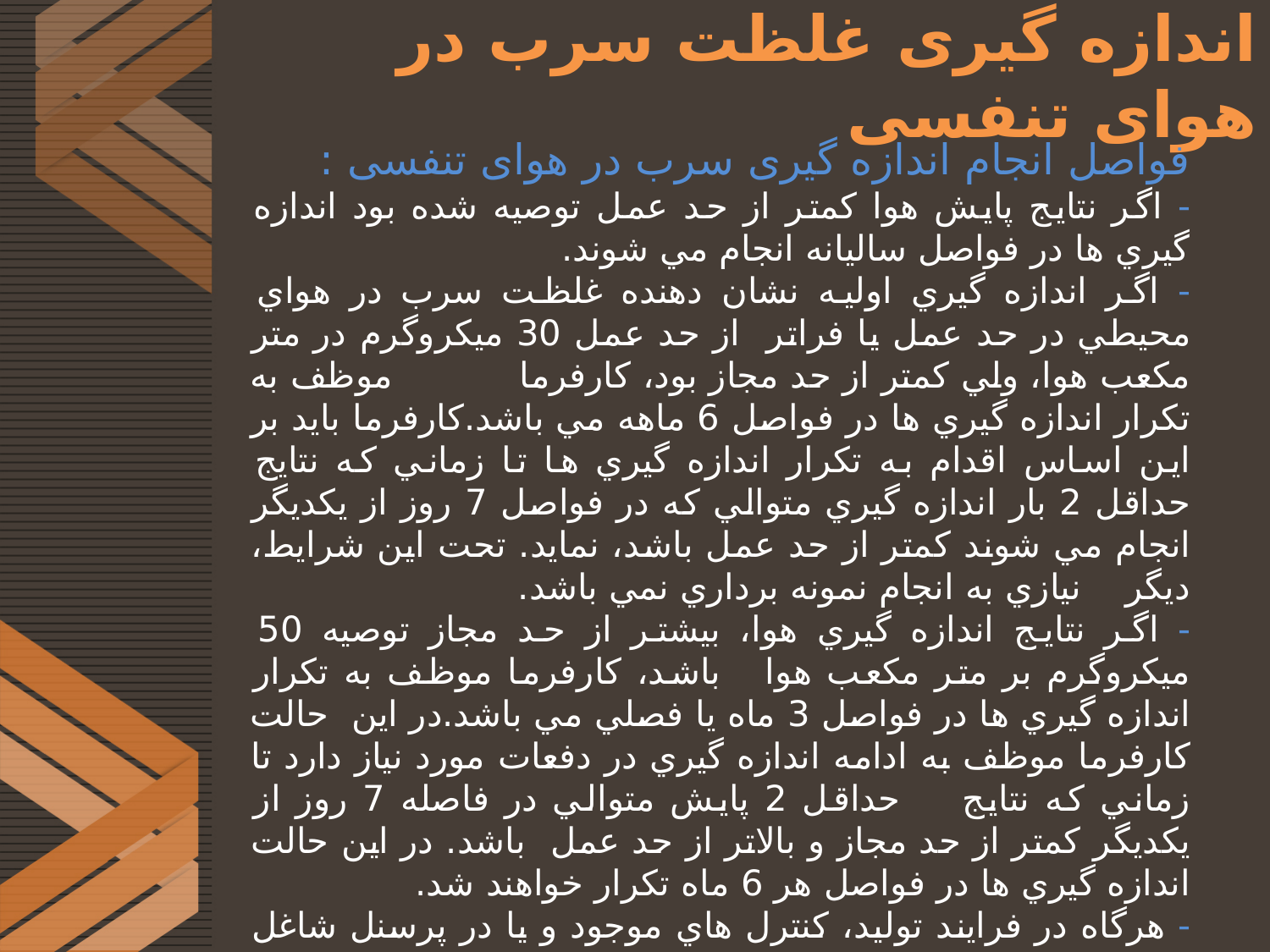

# اندازه گیری غلظت سرب در هوای تنفسی
فواصل انجام اندازه گیری سرب در هوای تنفسی :
- اگر نتايج پايش هوا كمتر از حد عمل توصيه شده بود اندازه گيري ها در فواصل ساليانه انجام مي شوند.
- اگر اندازه گيري اوليه نشان دهنده غلظت سرب در هواي محيطي در حد عمل يا فراتر  از حد عمل 30 ميکروگرم در متر مکعب هوا، ولي كمتر از حد مجاز بود، كارفرما           موظف به تکرار اندازه گيري ها در فواصل 6 ماهه مي باشد.كارفرما بايد بر اين اساس اقدام به تکرار اندازه گيري ها تا زماني كه نتايج حداقل 2 بار اندازه گيري متوالي كه در فواصل 7 روز از يکديگر انجام مي شوند كمتر از حد عمل باشد، نمايد. تحت اين شرايط، ديگر    نيازي به انجام نمونه برداري نمي باشد.
- اگر نتايج اندازه گيري هوا، بيشتر از حد مجاز توصيه 50 ميکروگرم بر متر مکعب هوا   باشد، كارفرما موظف به تکرار اندازه گيري ها در فواصل 3 ماه يا فصلي مي باشد.در اين  حالت كارفرما موظف به ادامه اندازه گيري در دفعات مورد نياز دارد تا زماني كه نتايج    حداقل 2 پايش متوالي در فاصله 7 روز از يکديگر كمتر از حد مجاز و بالاتر از حد عمل  باشد. در اين حالت اندازه گيري ها در فواصل هر 6 ماه تکرار خواهند شد.
- هرگاه در فرايند توليد، كنترل هاي موجود و يا در پرسنل شاغل به كار در فرايند تغيير محسوسي ايجاد شود به نحوي كه سبب ايجاد تغيير در الگوهاي تماس و يا تماس اضافي با سرب شود، يا به هر دليل ديگري كارفرما اعتقاد دارد كه اين تغييرات منجر به ايجاد  تماس هاي اضافي با سرب شده اند،  نياز به انجام اندازه گيري هاي اضافي است.